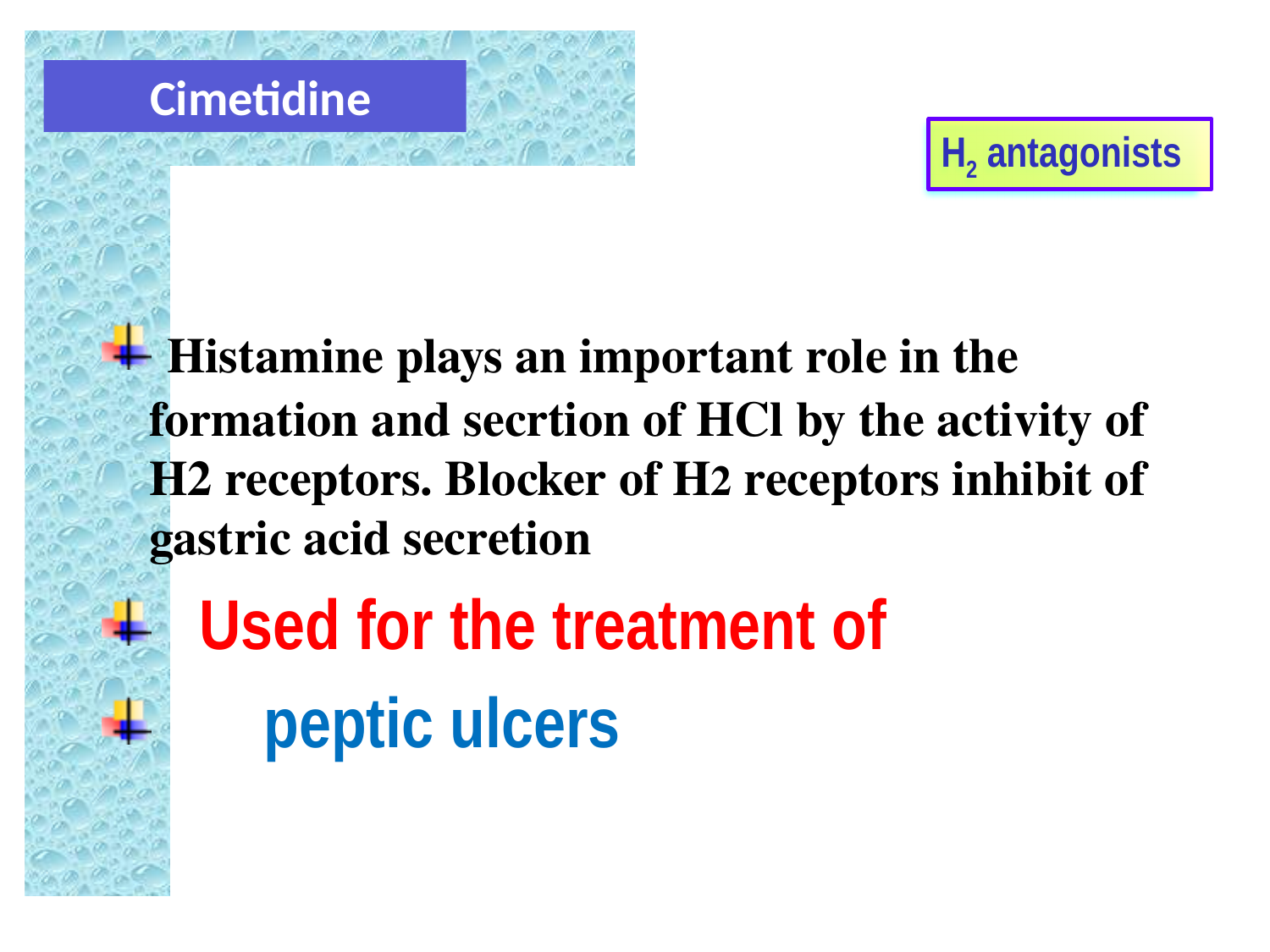

Cimetidine
H2 antagonists
 Histamine plays an important role in the formation and secrtion of HCl by the activity of H2 receptors. Blocker of H2 receptors inhibit of gastric acid secretion
   Used for the treatment of
       peptic ulcers